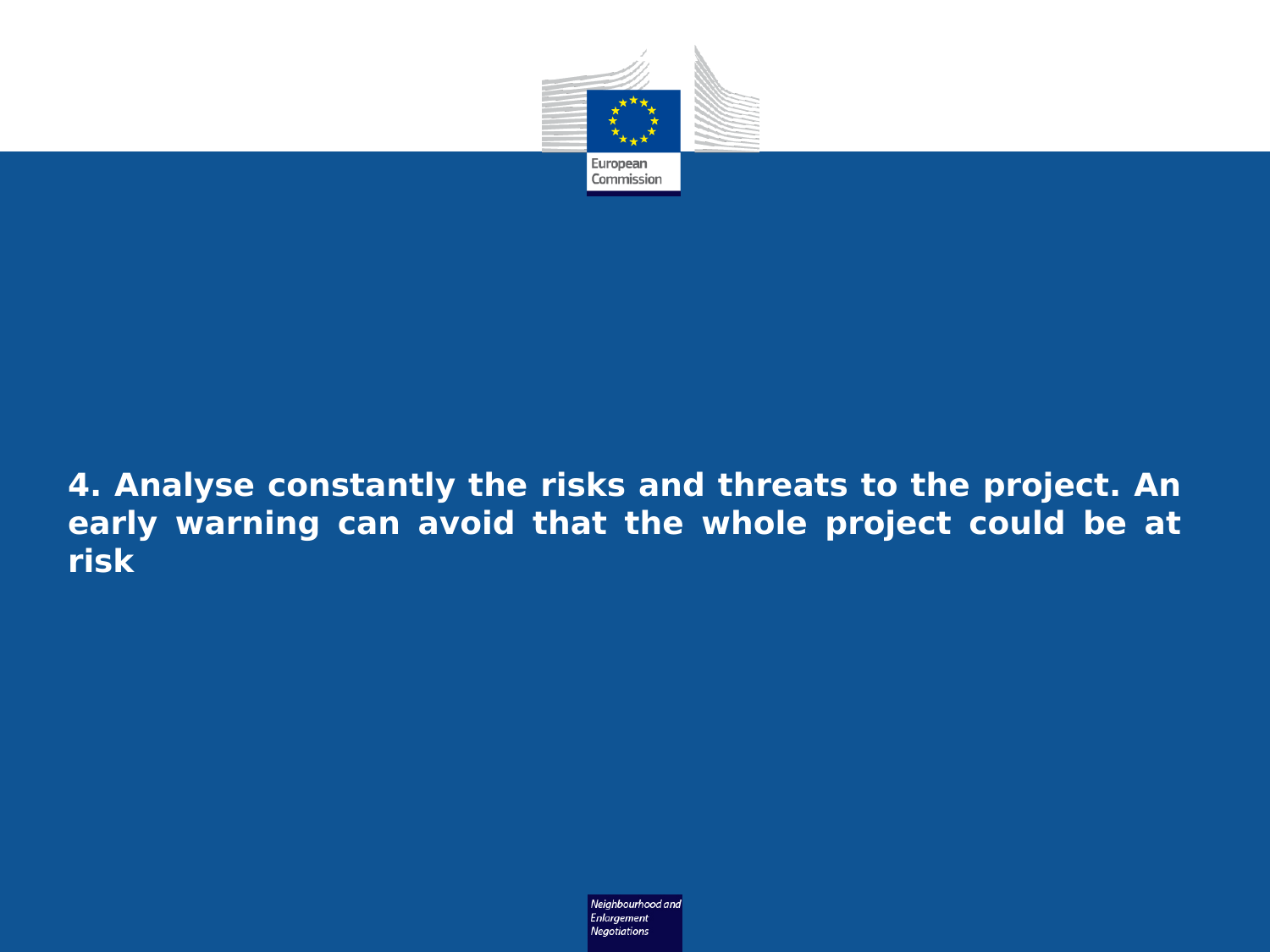

# Practical advice provided to RTAs

4. Analyse constantly the risks and threats to the project. An early warning can avoid that the whole project could be at risk